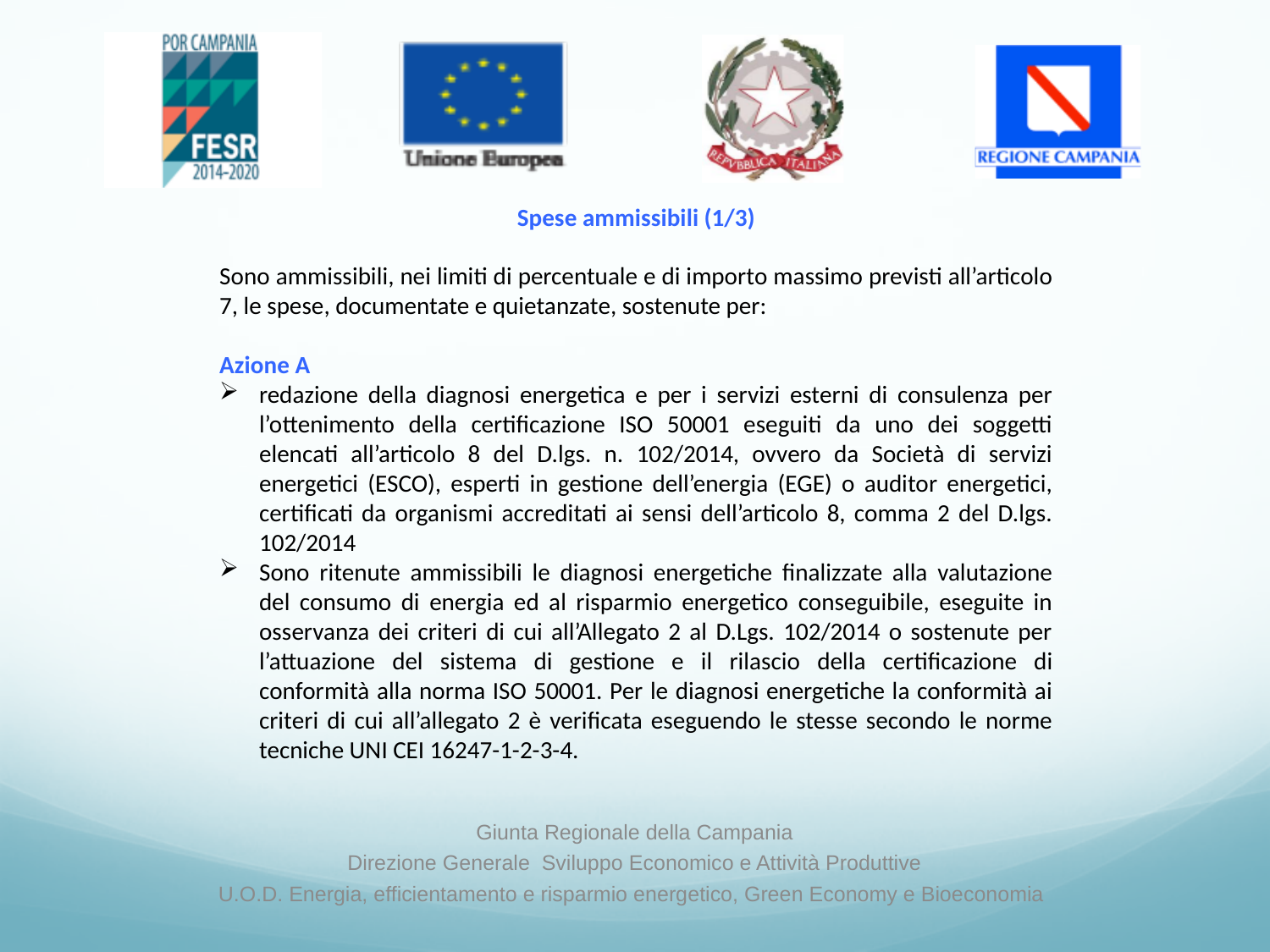

Spese ammissibili (1/3)

Sono ammissibili, nei limiti di percentuale e di importo massimo previsti all’articolo 7, le spese, documentate e quietanzate, sostenute per:

Azione A
redazione della diagnosi energetica e per i servizi esterni di consulenza per l’ottenimento della certificazione ISO 50001 eseguiti da uno dei soggetti elencati all’articolo 8 del D.lgs. n. 102/2014, ovvero da Società di servizi energetici (ESCO), esperti in gestione dell’energia (EGE) o auditor energetici, certificati da organismi accreditati ai sensi dell’articolo 8, comma 2 del D.lgs. 102/2014
Sono ritenute ammissibili le diagnosi energetiche finalizzate alla valutazione del consumo di energia ed al risparmio energetico conseguibile, eseguite in osservanza dei criteri di cui all’Allegato 2 al D.Lgs. 102/2014 o sostenute per l’attuazione del sistema di gestione e il rilascio della certificazione di conformità alla norma ISO 50001. Per le diagnosi energetiche la conformità ai criteri di cui all’allegato 2 è verificata eseguendo le stesse secondo le norme tecniche UNI CEI 16247-1-2-3-4.

Giunta Regionale della Campania
Direzione Generale  Sviluppo Economico e Attività Produttive
U.O.D. Energia, efficientamento e risparmio energetico, Green Economy e Bioeconomia